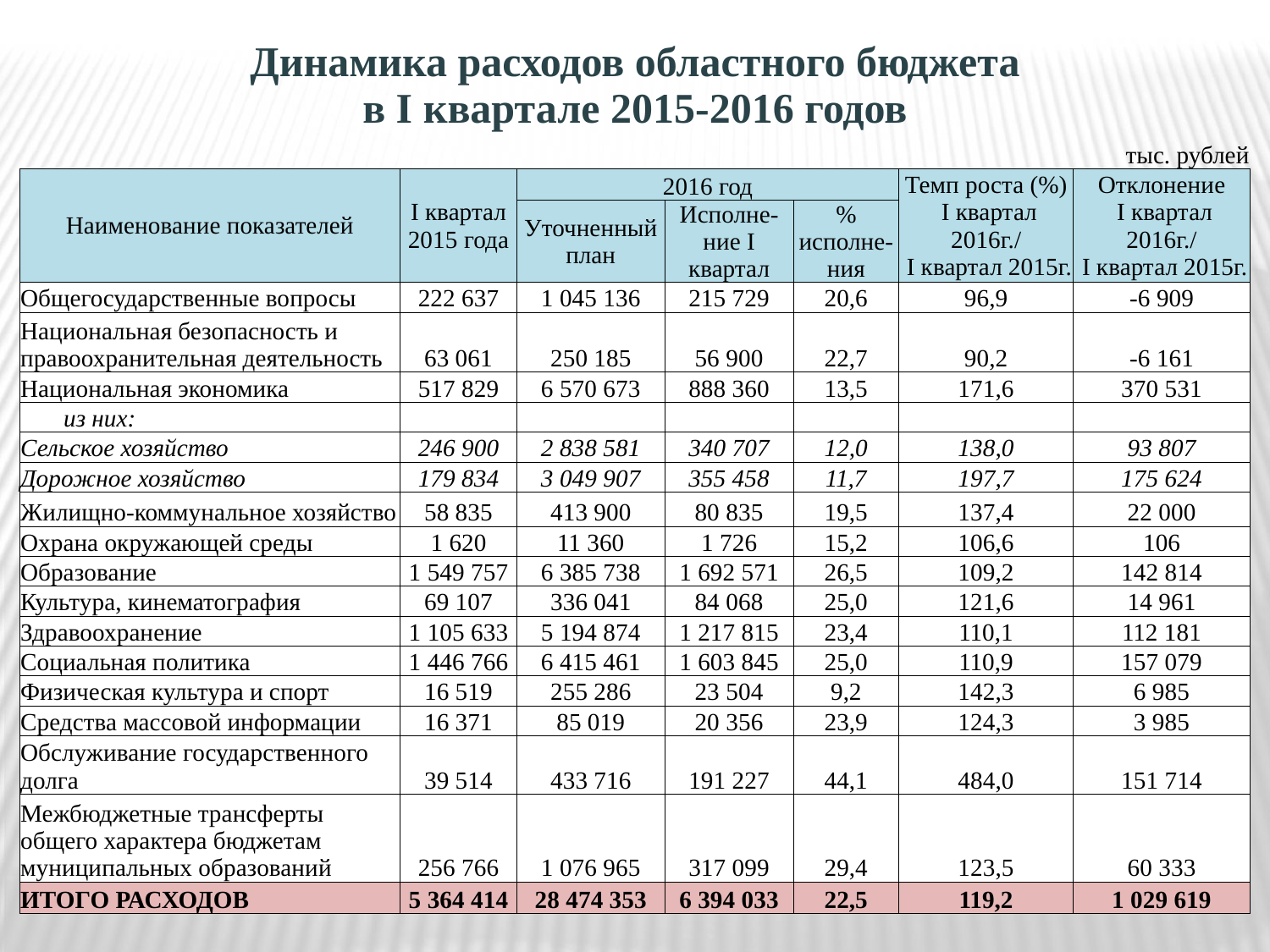

| Динамика расходов областного бюджета в I квартале 2015-2016 годов |
| --- |
|  |  |  |  |  |  |  |  | тыс. рублей |
| --- | --- | --- | --- | --- | --- | --- | --- | --- |
| Наименование показателей | I квартал 2015 года | 2016 год |  |  |  |  | Темп роста (%) I квартал 2016г./ I квартал 2015г. | Отклонение I квартал 2016г./ I квартал 2015г. |
|  |  | Уточненный план |  | Исполне-ние I квартал |  | % исполне-ния |  |  |
| Общегосударственные вопросы | 222 637 | 1 045 136 |  | 215 729 |  | 20,6 | 96,9 | -6 909 |
| Национальная безопасность и правоохранительная деятельность | 63 061 | 250 185 |  | 56 900 |  | 22,7 | 90,2 | -6 161 |
| Национальная экономика | 517 829 | 6 570 673 |  | 888 360 |  | 13,5 | 171,6 | 370 531 |
| из них: |  |  |  |  |  |  |  |  |
| Сельское хозяйство | 246 900 | 2 838 581 |  | 340 707 |  | 12,0 | 138,0 | 93 807 |
| Дорожное хозяйство | 179 834 | 3 049 907 |  | 355 458 |  | 11,7 | 197,7 | 175 624 |
| Жилищно-коммунальное хозяйство | 58 835 | 413 900 |  | 80 835 |  | 19,5 | 137,4 | 22 000 |
| Охрана окружающей среды | 1 620 | 11 360 |  | 1 726 |  | 15,2 | 106,6 | 106 |
| Образование | 1 549 757 | 6 385 738 |  | 1 692 571 |  | 26,5 | 109,2 | 142 814 |
| Культура, кинематография | 69 107 | 336 041 |  | 84 068 |  | 25,0 | 121,6 | 14 961 |
| Здравоохранение | 1 105 633 | 5 194 874 |  | 1 217 815 |  | 23,4 | 110,1 | 112 181 |
| Социальная политика | 1 446 766 | 6 415 461 |  | 1 603 845 |  | 25,0 | 110,9 | 157 079 |
| Физическая культура и спорт | 16 519 | 255 286 |  | 23 504 |  | 9,2 | 142,3 | 6 985 |
| Средства массовой информации | 16 371 | 85 019 |  | 20 356 |  | 23,9 | 124,3 | 3 985 |
| Обслуживание государственного долга | 39 514 | 433 716 |  | 191 227 |  | 44,1 | 484,0 | 151 714 |
| Межбюджетные трансферты общего характера бюджетам муниципальных образований | 256 766 | 1 076 965 |  | 317 099 |  | 29,4 | 123,5 | 60 333 |
| ИТОГО РАСХОДОВ | 5 364 414 | 28 474 353 |  | 6 394 033 |  | 22,5 | 119,2 | 1 029 619 |